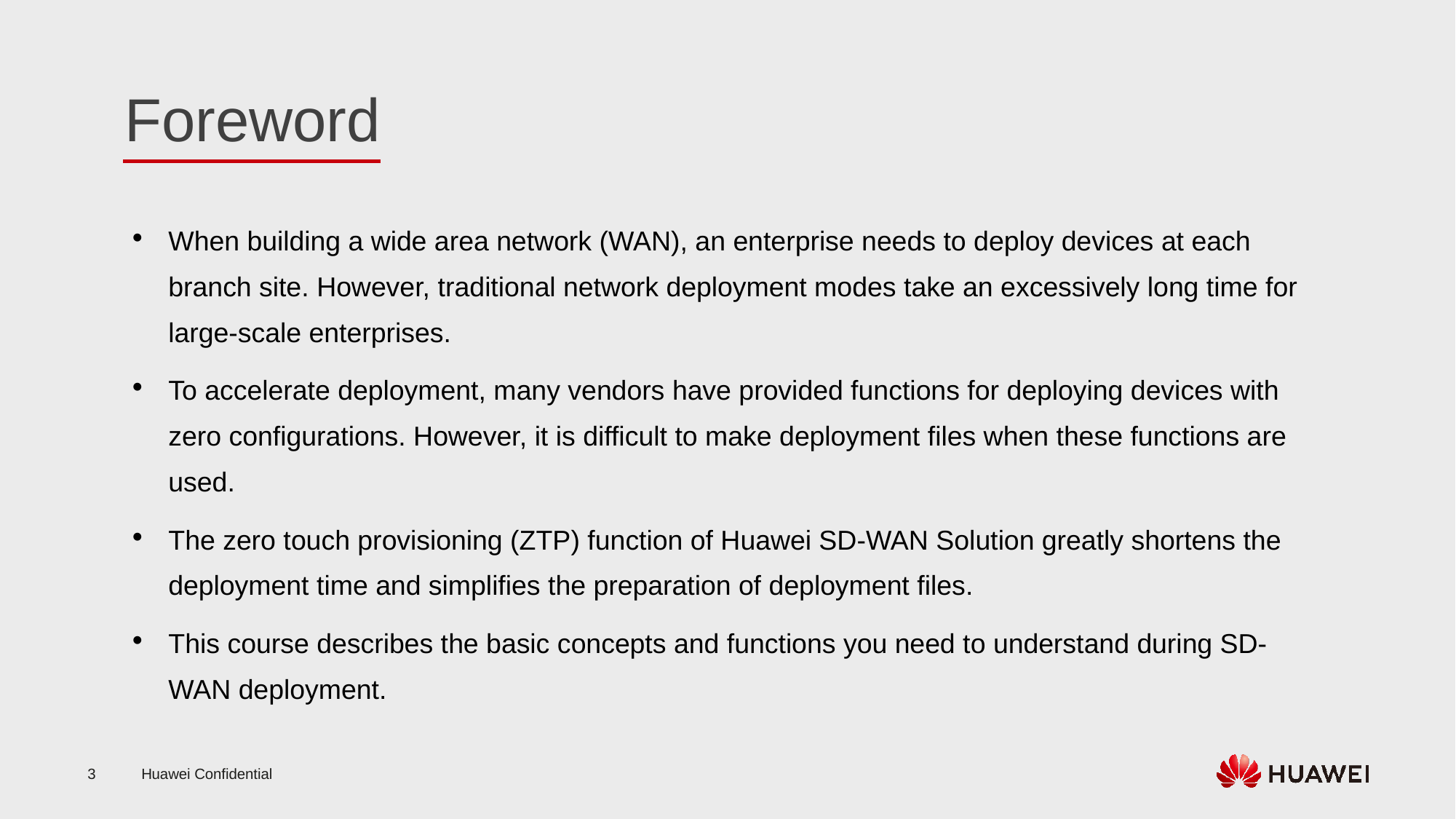

When building a wide area network (WAN), an enterprise needs to deploy devices at each branch site. However, traditional network deployment modes take an excessively long time for large-scale enterprises.
To accelerate deployment, many vendors have provided functions for deploying devices with zero configurations. However, it is difficult to make deployment files when these functions are used.
The zero touch provisioning (ZTP) function of Huawei SD-WAN Solution greatly shortens the deployment time and simplifies the preparation of deployment files.
This course describes the basic concepts and functions you need to understand during SD-WAN deployment.